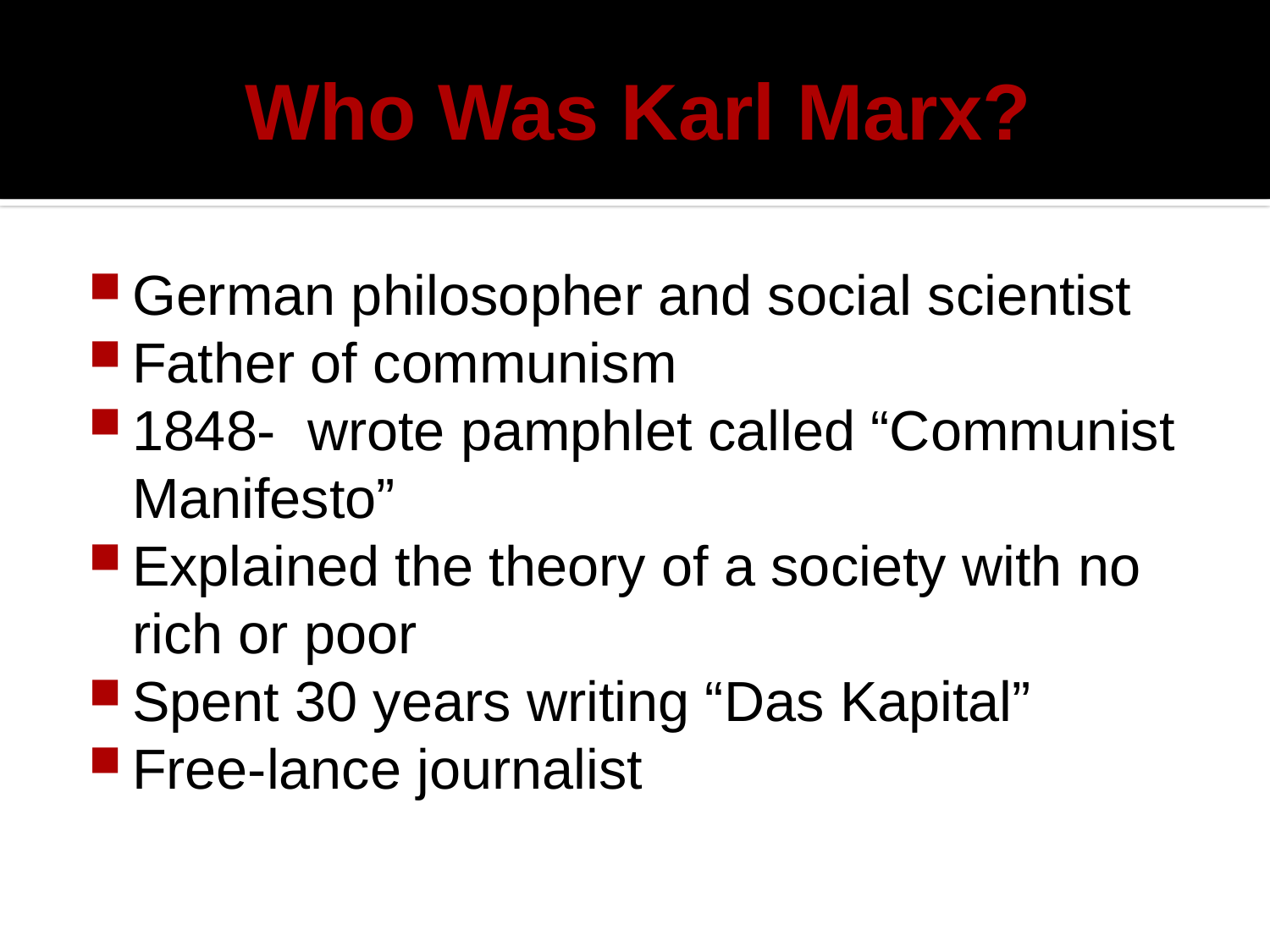

# Who Was Karl Marx?
German philosopher and social scientist
Father of communism
1848-  wrote pamphlet called “Communist Manifesto”
Explained the theory of a society with no rich or poor
Spent 30 years writing “Das Kapital”
Free-lance journalist